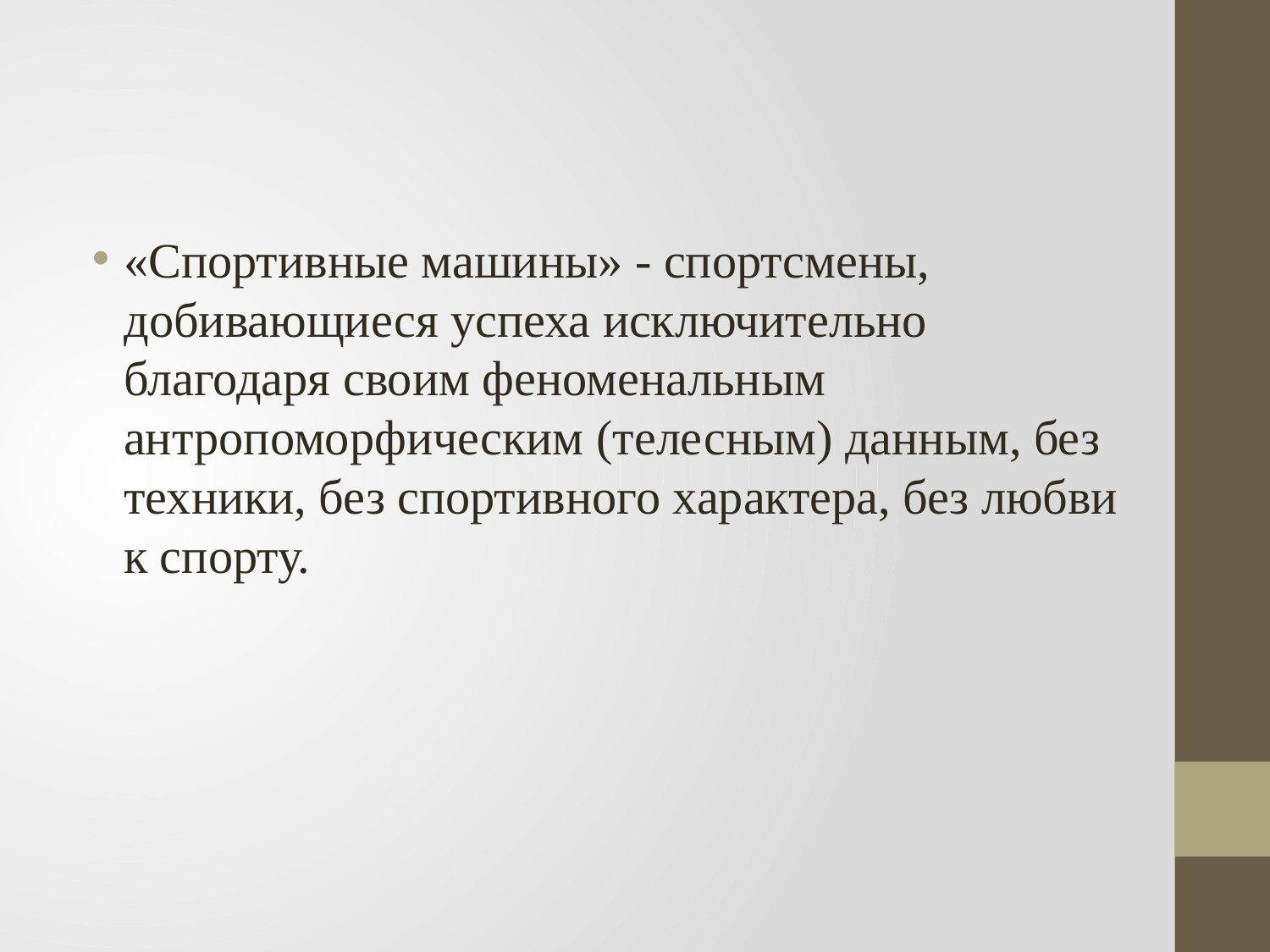

«Спортивные машины» - спортсмены, добивающиеся успеха исключительно благодаря своим феноменальным антропоморфическим (телесным) данным, без техники, без спортивного характера, без любви к спорту.